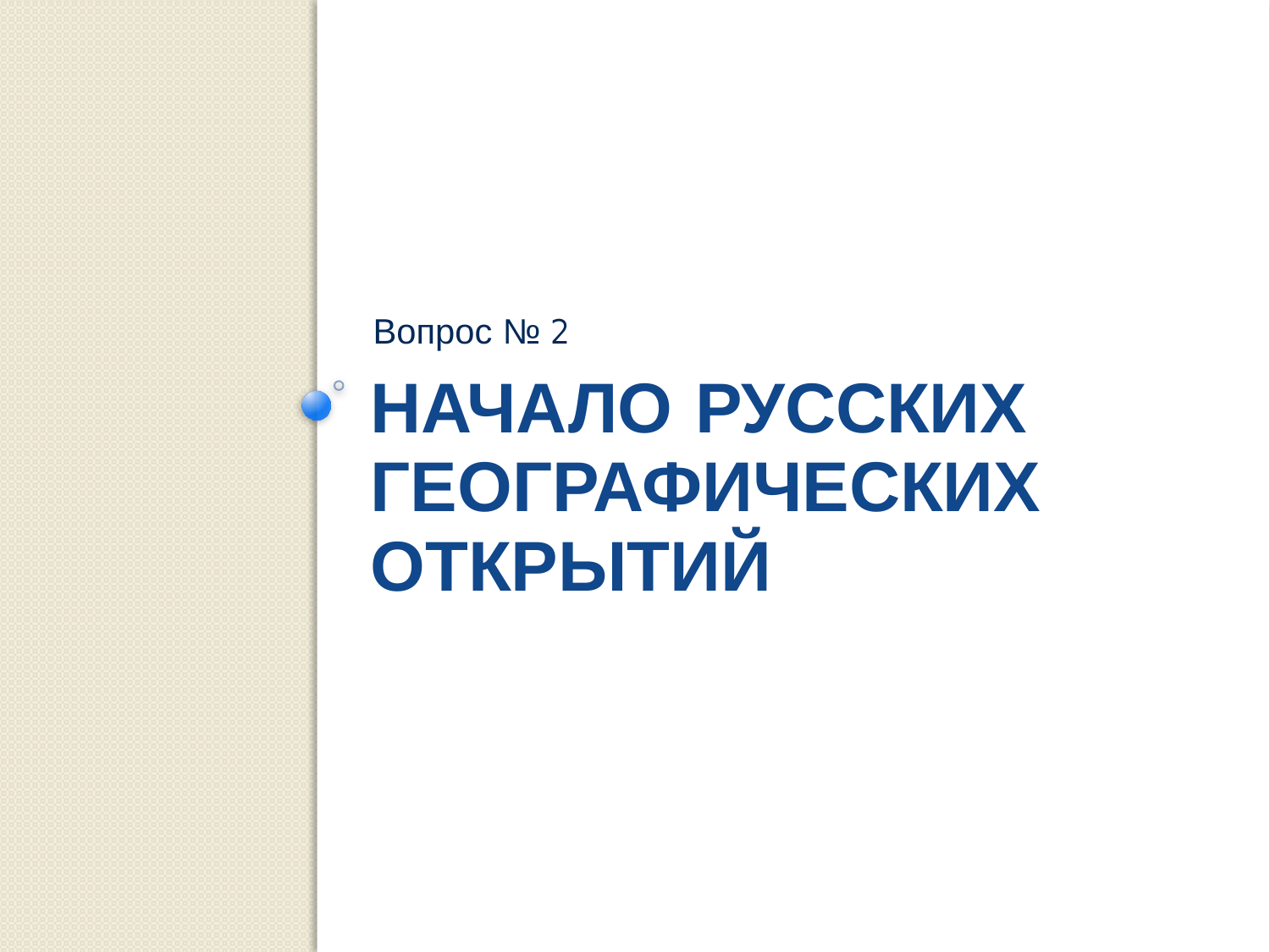

Вопрос № 2
# Начало русских географических открытий